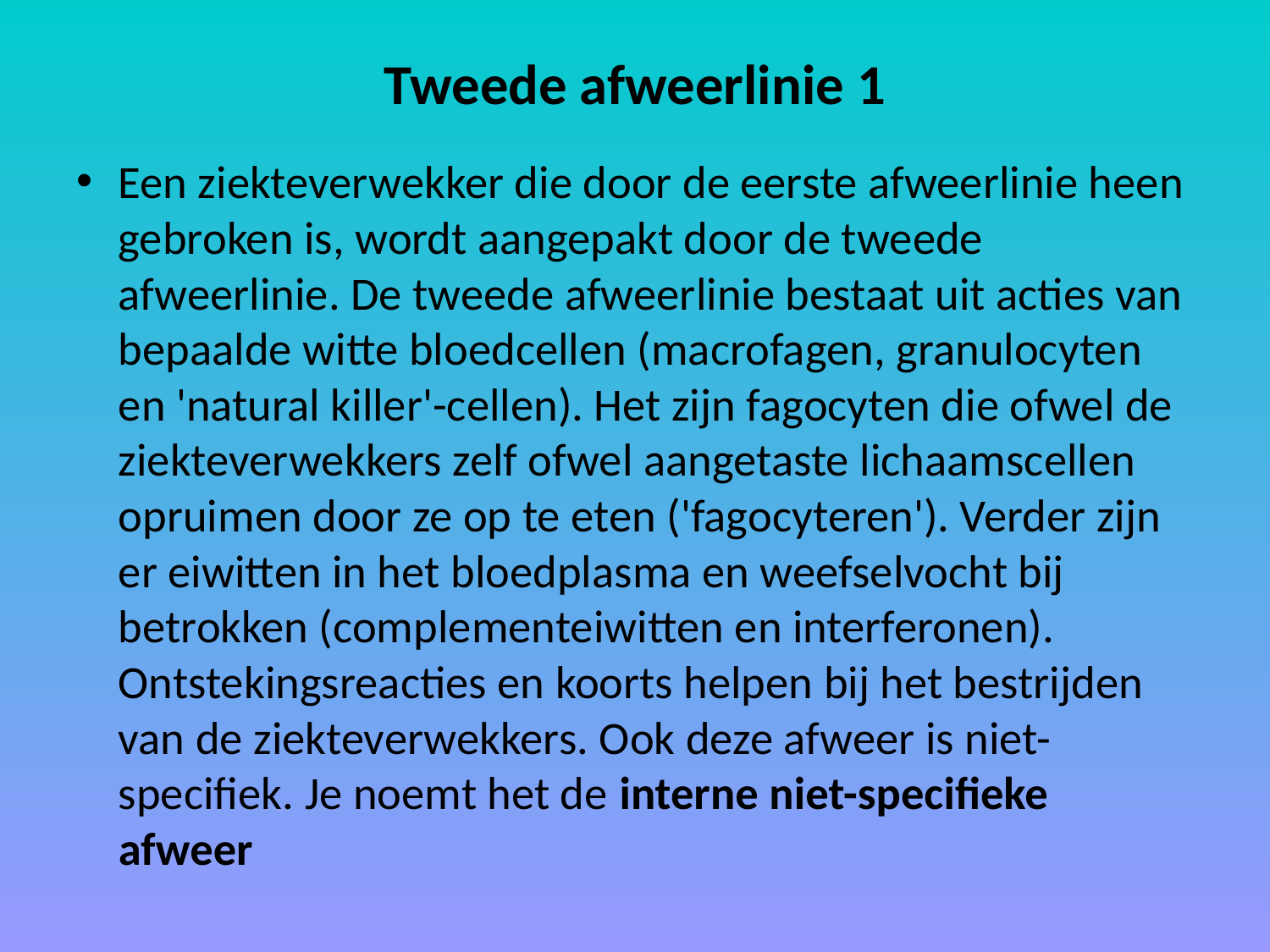

# Tweede afweerlinie 1
Een ziekteverwekker die door de eerste afweerlinie heen gebroken is, wordt aangepakt door de tweede afweerlinie. De tweede afweerlinie bestaat uit acties van bepaalde witte bloedcellen (macrofagen, granulocyten en 'natural killer'-cellen). Het zijn fagocyten die ofwel de ziekteverwekkers zelf ofwel aangetaste lichaamscellen opruimen door ze op te eten ('fagocyteren'). Verder zijn er eiwitten in het bloedplasma en weefselvocht bij betrokken (complementeiwitten en interferonen). Ontstekingsreacties en koorts helpen bij het bestrijden van de ziekteverwekkers. Ook deze afweer is niet-specifiek. Je noemt het de interne niet-specifieke afweer